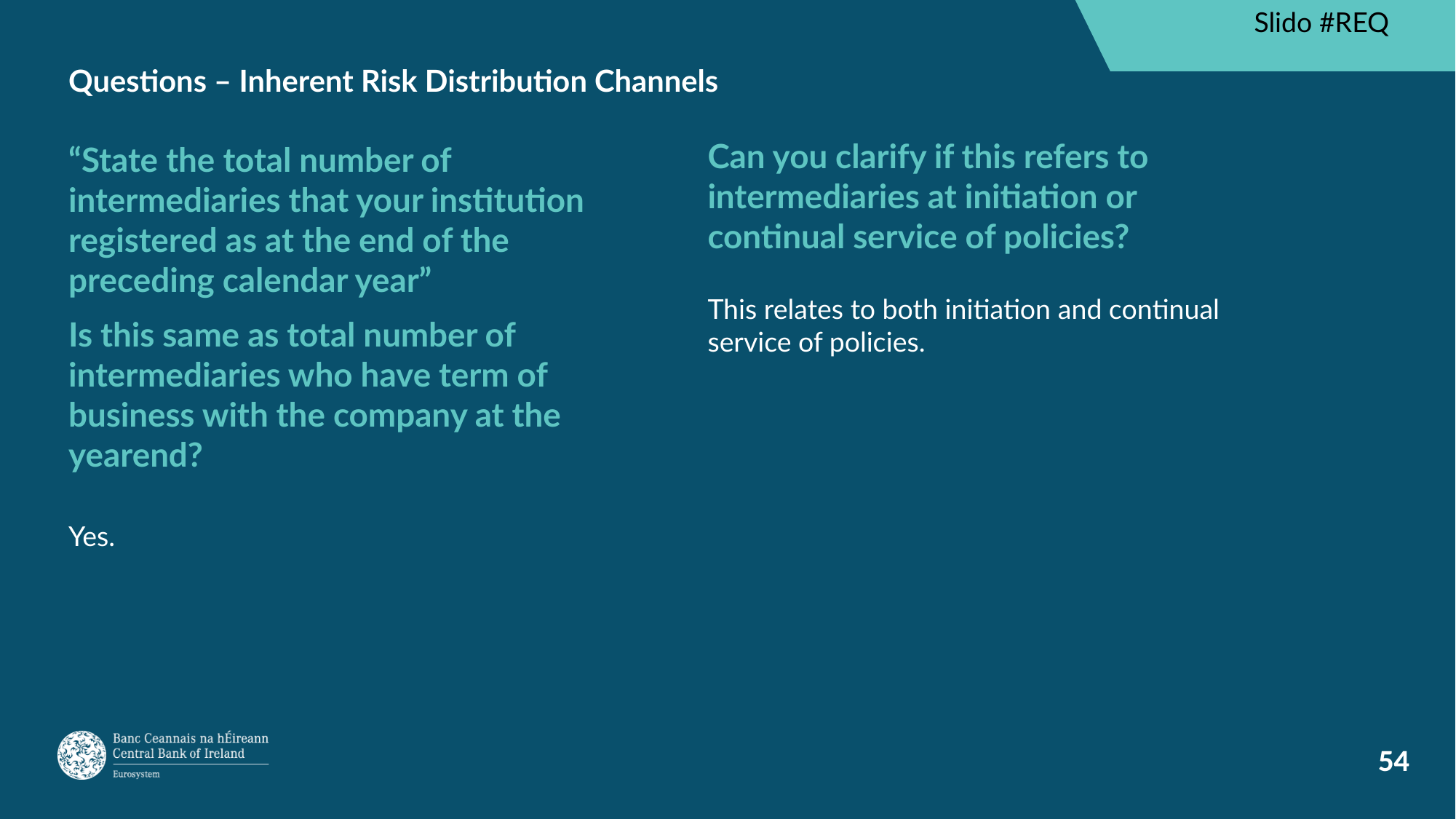

Slido #REQ
# Questions – Inherent Risk Distribution Channels
Can you clarify if this refers to intermediaries at initiation or continual service of policies?
“State the total number of intermediaries that your institution registered as at the end of the preceding calendar year”
Is this same as total number of intermediaries who have term of business with the company at the yearend?
This relates to both initiation and continual service of policies.

Yes.